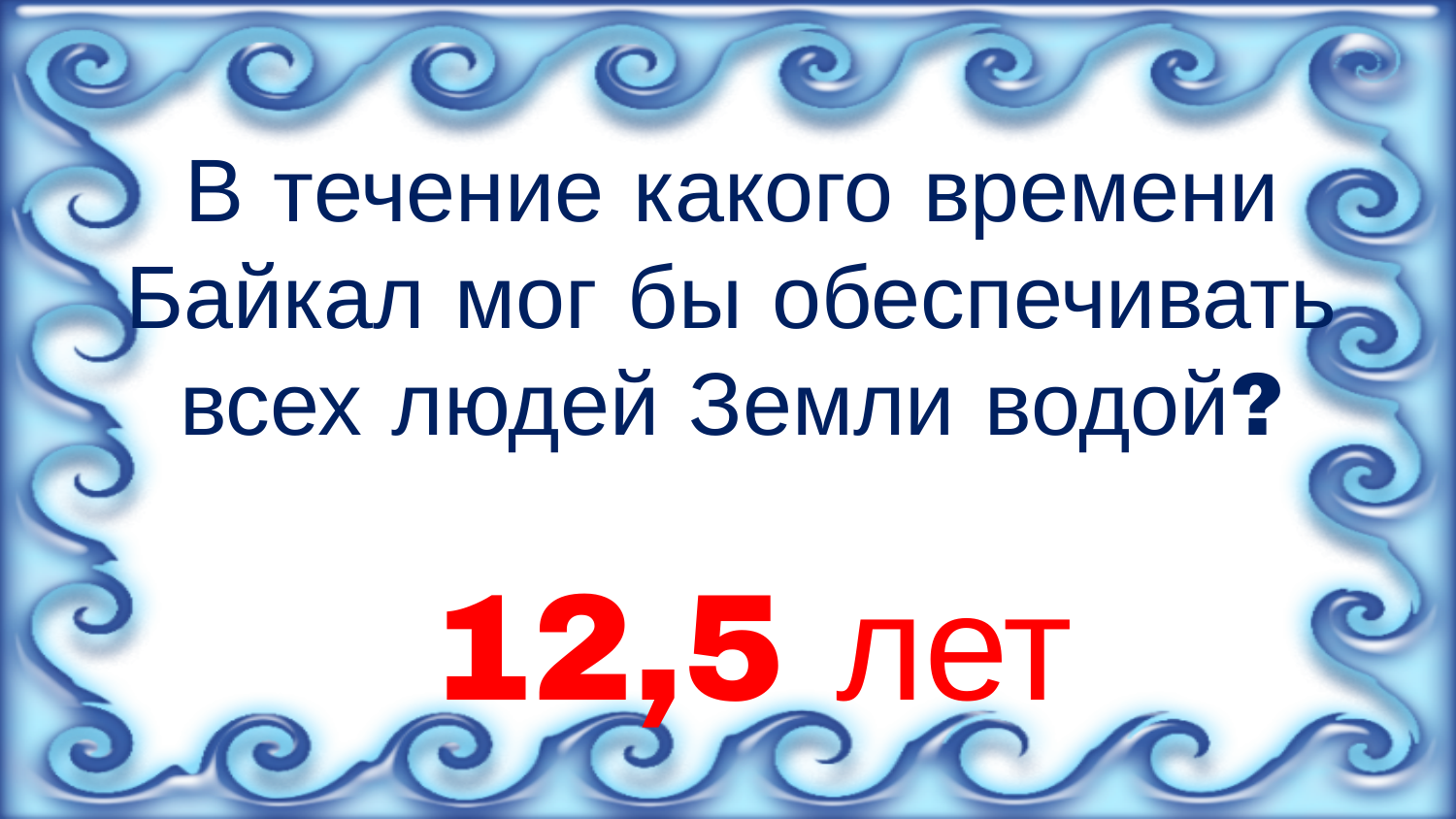

В течение какого времени Байкал мог бы обеспечивать всех людей Земли водой?
12,5 лет